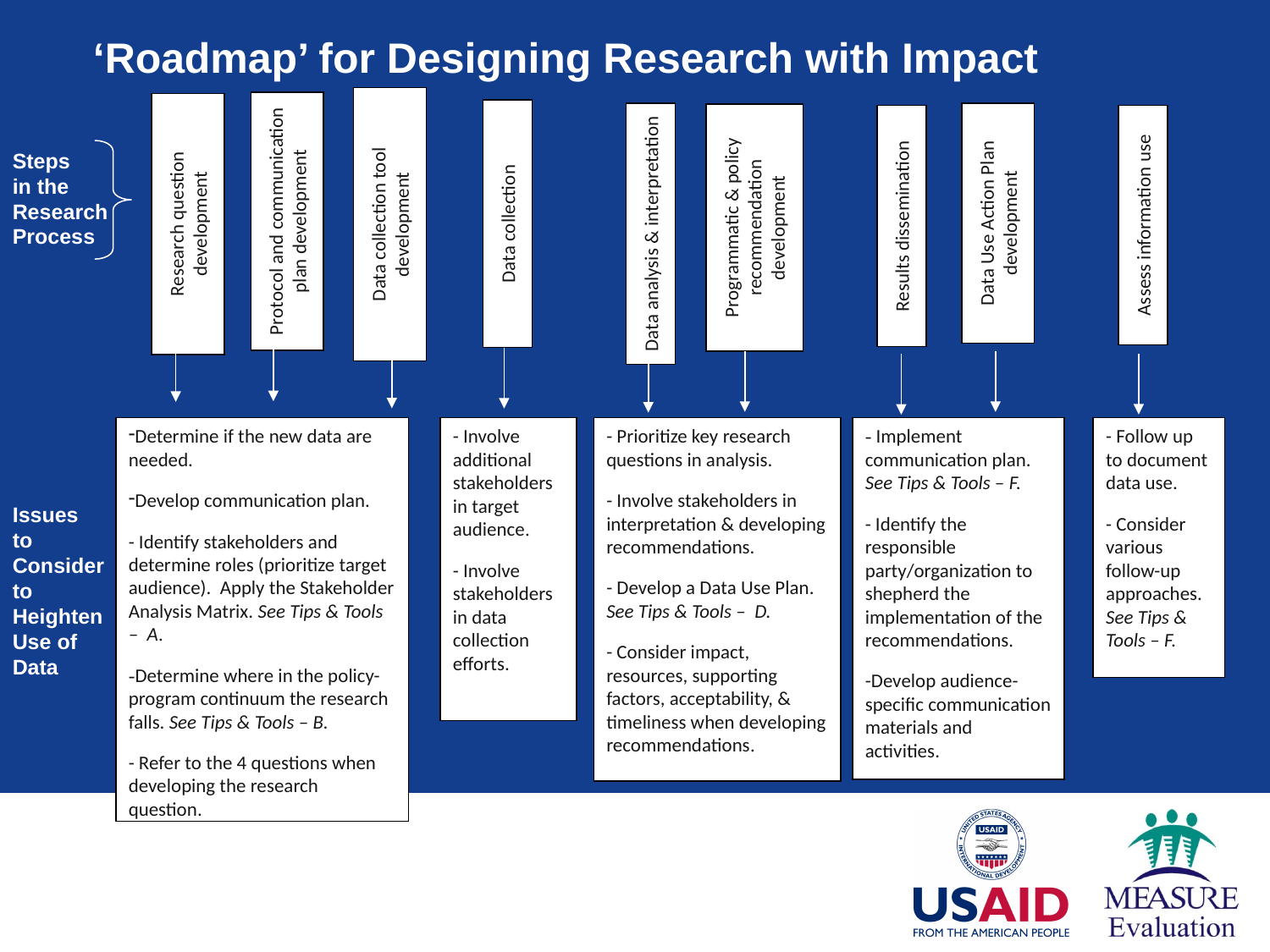

‘Roadmap’ for Designing Research with Impact
Data collection tool development
Protocol and communication plan development
Research question development
Data collection
Data analysis & interpretation
Data Use Action Plan development
Programmatic & policy recommendation development
Results dissemination
Assess information use
Determine if the new data are needed.
Develop communication plan.
- Identify stakeholders and determine roles (prioritize target audience).  Apply the Stakeholder Analysis Matrix. See Tips & Tools –  A.
-Determine where in the policy- program continuum the research falls. See Tips & Tools – B.
- Refer to the 4 questions when developing the research question.
- Involve additional stakeholders in target audience.
- Involve stakeholders in data collection efforts.

- Prioritize key research questions in analysis.
- Involve stakeholders in interpretation & developing recommendations.
- Develop a Data Use Plan.  See Tips & Tools –  D.
- Consider impact, resources, supporting factors, acceptability, & timeliness when developing recommendations.

- Implement communication plan.  See Tips & Tools – F.
- Identify the responsible party/organization to shepherd the implementation of the recommendations.
-Develop audience-specific communication materials and activities.
- Follow up to document data use.
- Consider various follow-up approaches. See Tips & Tools – F.

Steps
in the
Research
Process
Issues
to
Consider
to
Heighten
Use of Data